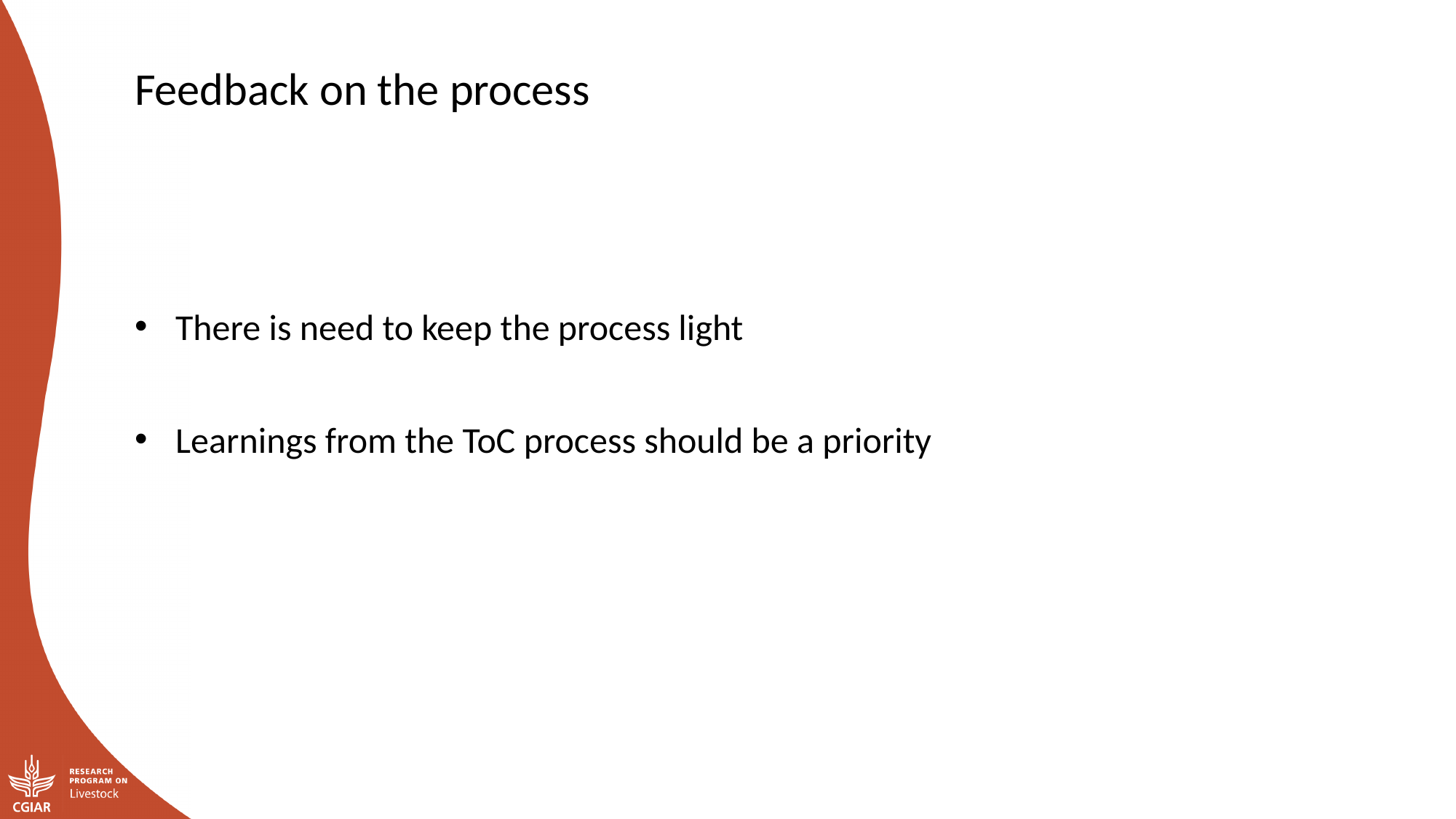

Feedback on the process
There is need to keep the process light
Learnings from the ToC process should be a priority